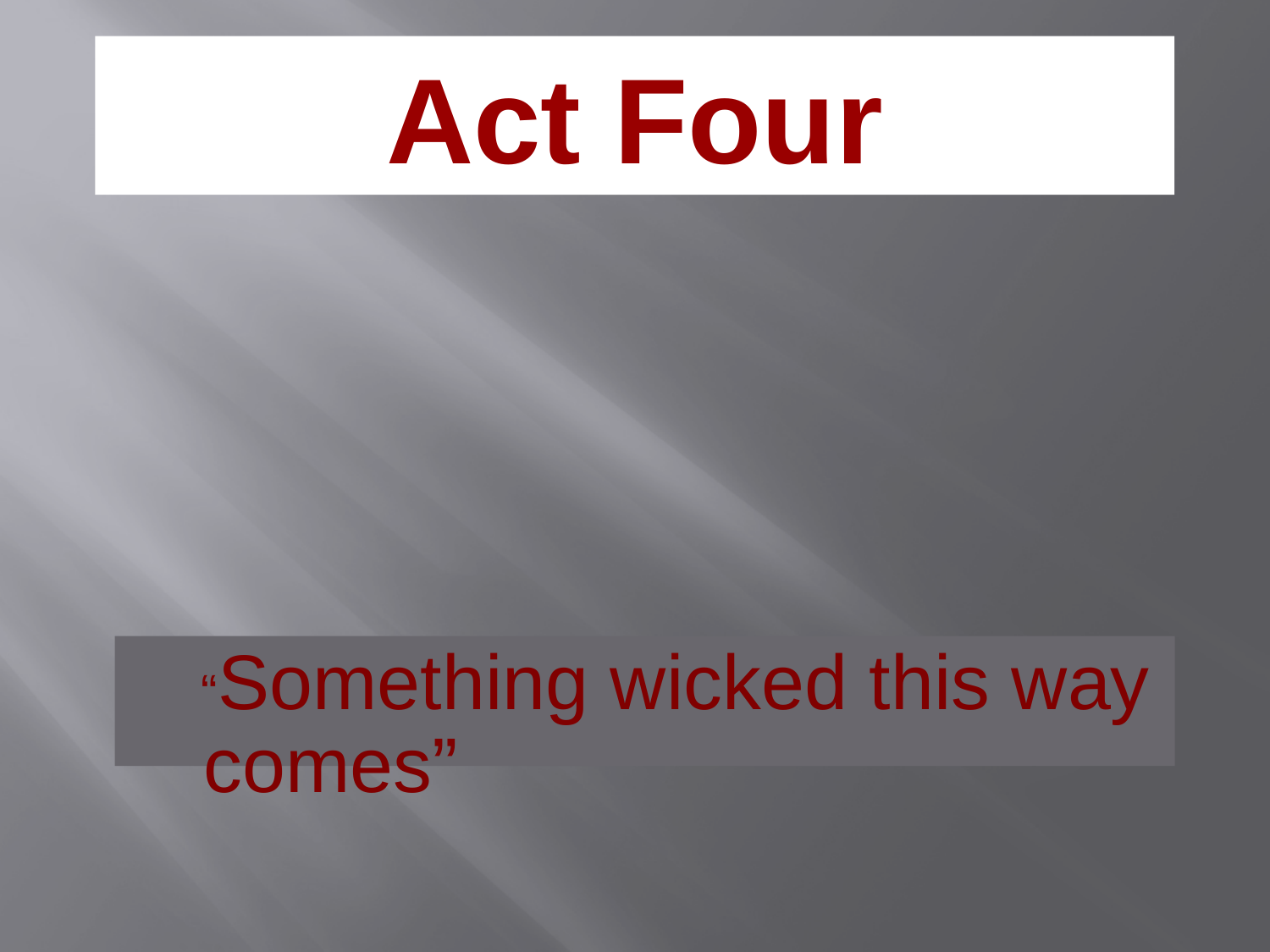

# Act Four
    “Something wicked this way comes”